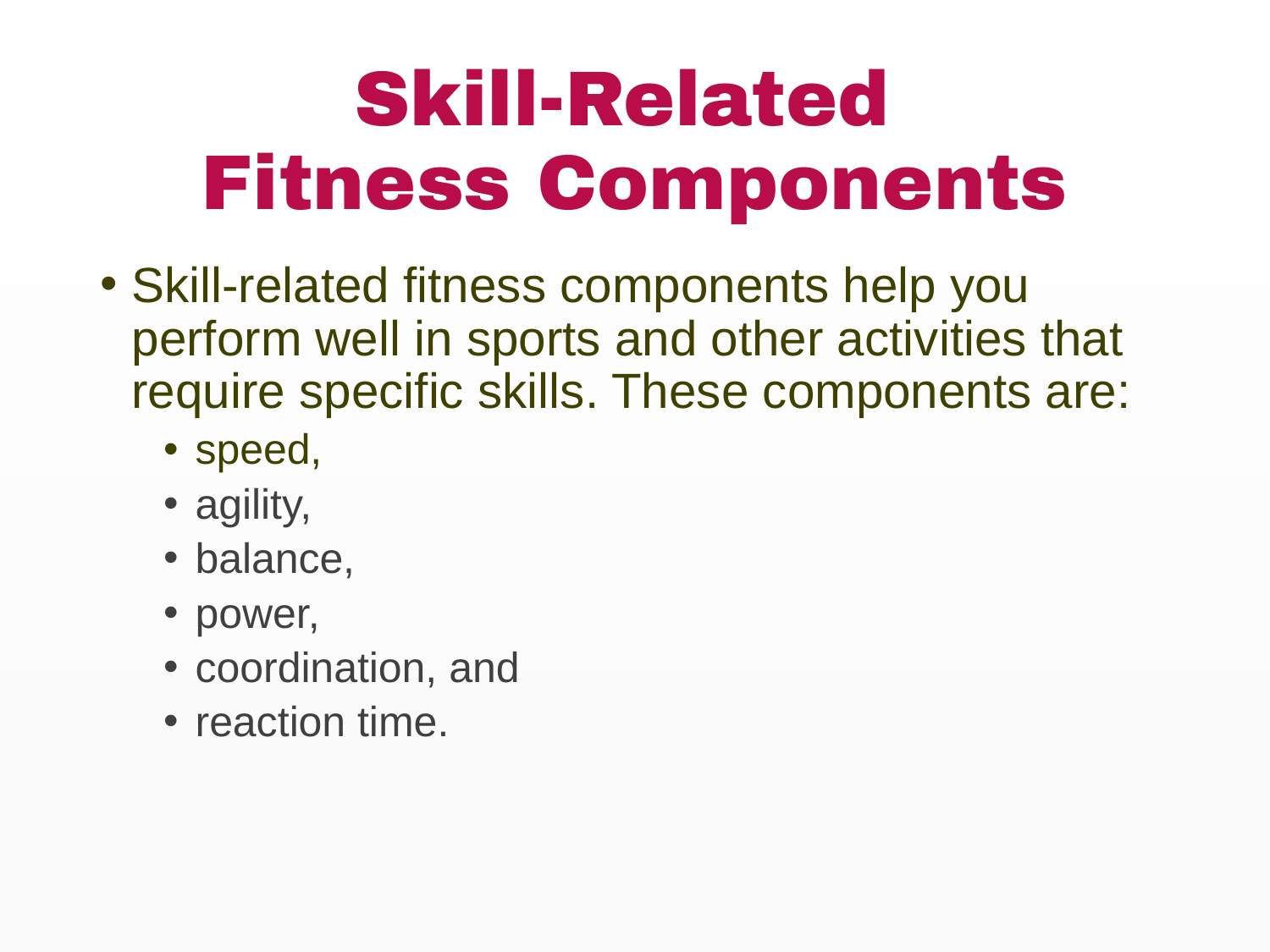

# Skill-Related Fitness Components
Skill-related fitness components help you perform well in sports and other activities that require specific skills. These components are:
speed,
agility,
balance,
power,
coordination, and
reaction time.